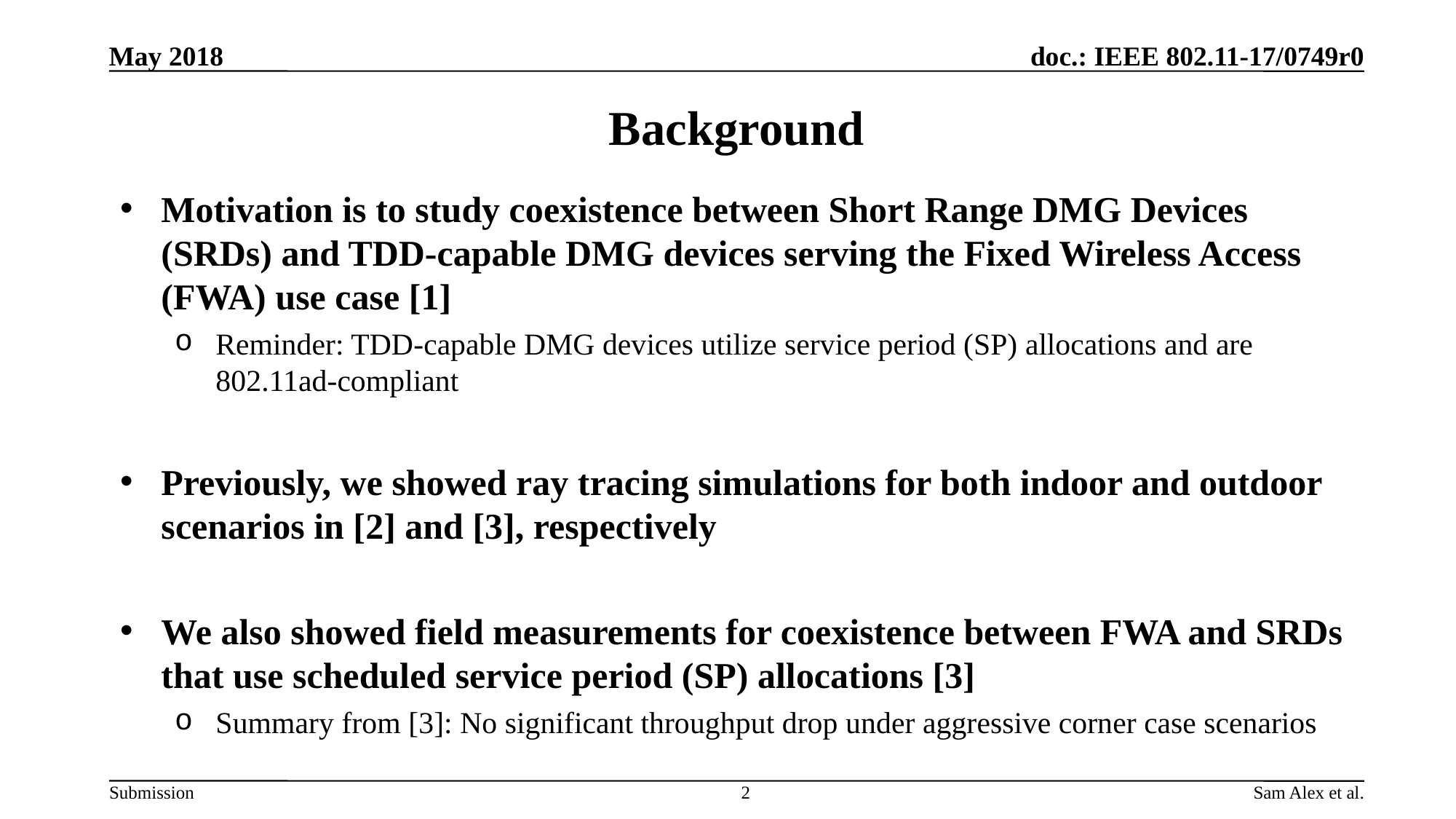

May 2018
# Background
Motivation is to study coexistence between Short Range DMG Devices (SRDs) and TDD-capable DMG devices serving the Fixed Wireless Access (FWA) use case [1]
Reminder: TDD-capable DMG devices utilize service period (SP) allocations and are 802.11ad-compliant

Previously, we showed ray tracing simulations for both indoor and outdoor scenarios in [2] and [3], respectively

We also showed field measurements for coexistence between FWA and SRDs that use scheduled service period (SP) allocations [3]
Summary from [3]: No significant throughput drop under aggressive corner case scenarios
2
Sam Alex et al.